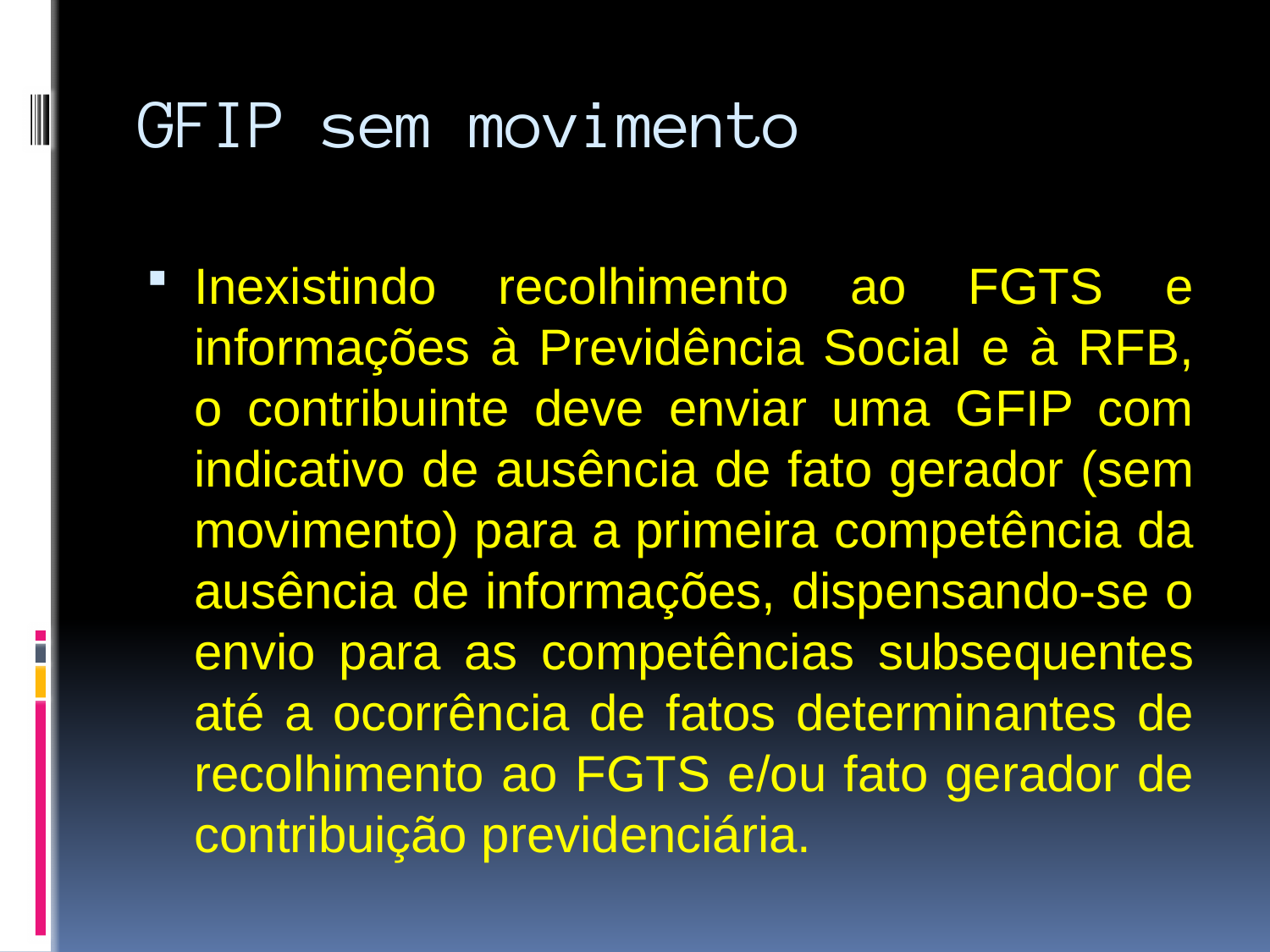

# GFIP sem movimento
Inexistindo recolhimento ao FGTS e informações à Previdência Social e à RFB, o contribuinte deve enviar uma GFIP com indicativo de ausência de fato gerador (sem movimento) para a primeira competência da ausência de informações, dispensando-se o envio para as competências subsequentes até a ocorrência de fatos determinantes de recolhimento ao FGTS e/ou fato gerador de contribuição previdenciária.